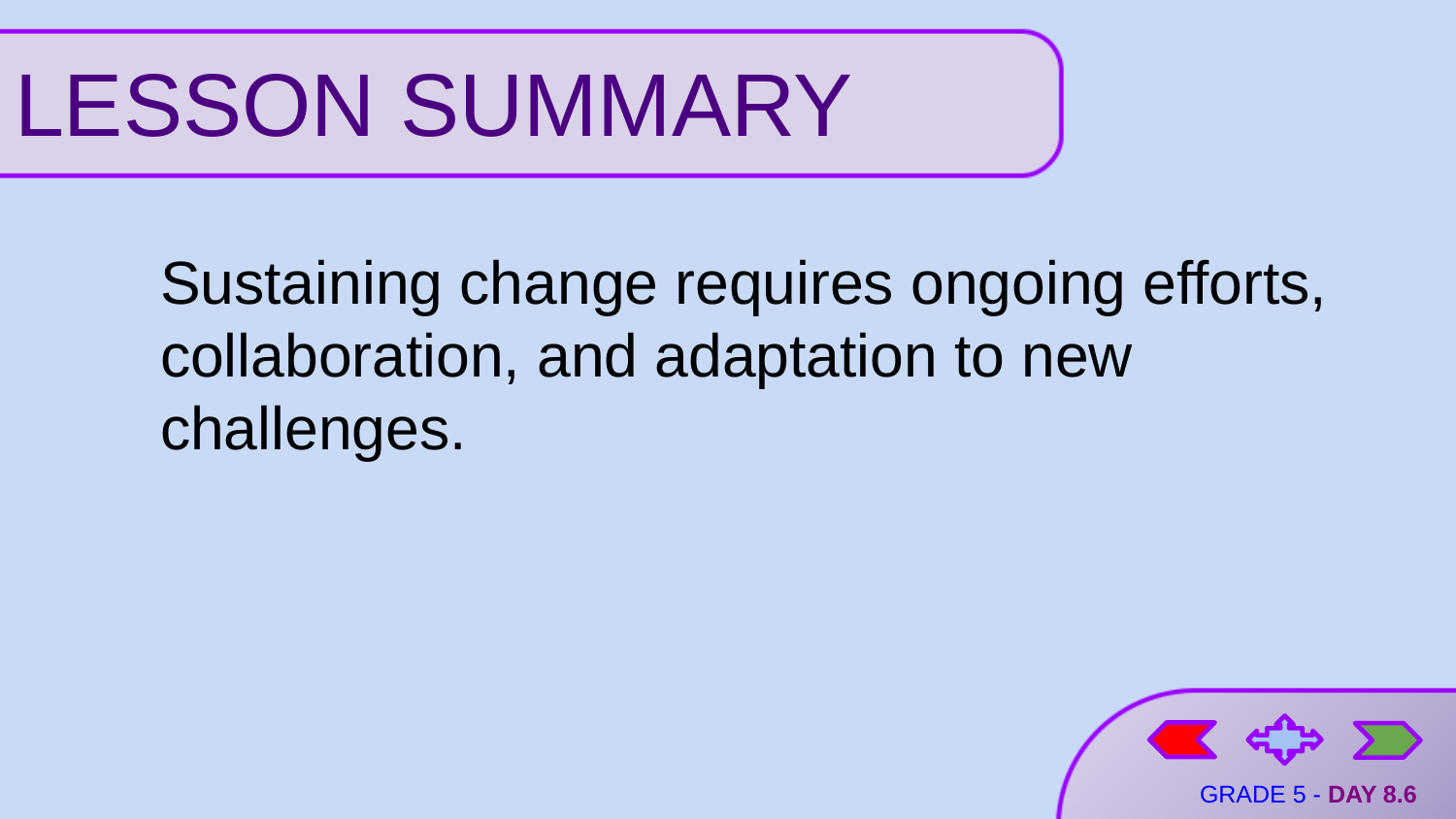

# LESSON SUMMARY

Sustaining change requires ongoing efforts, collaboration, and adaptation to new challenges.

GRADE 5 - DAY 8.6